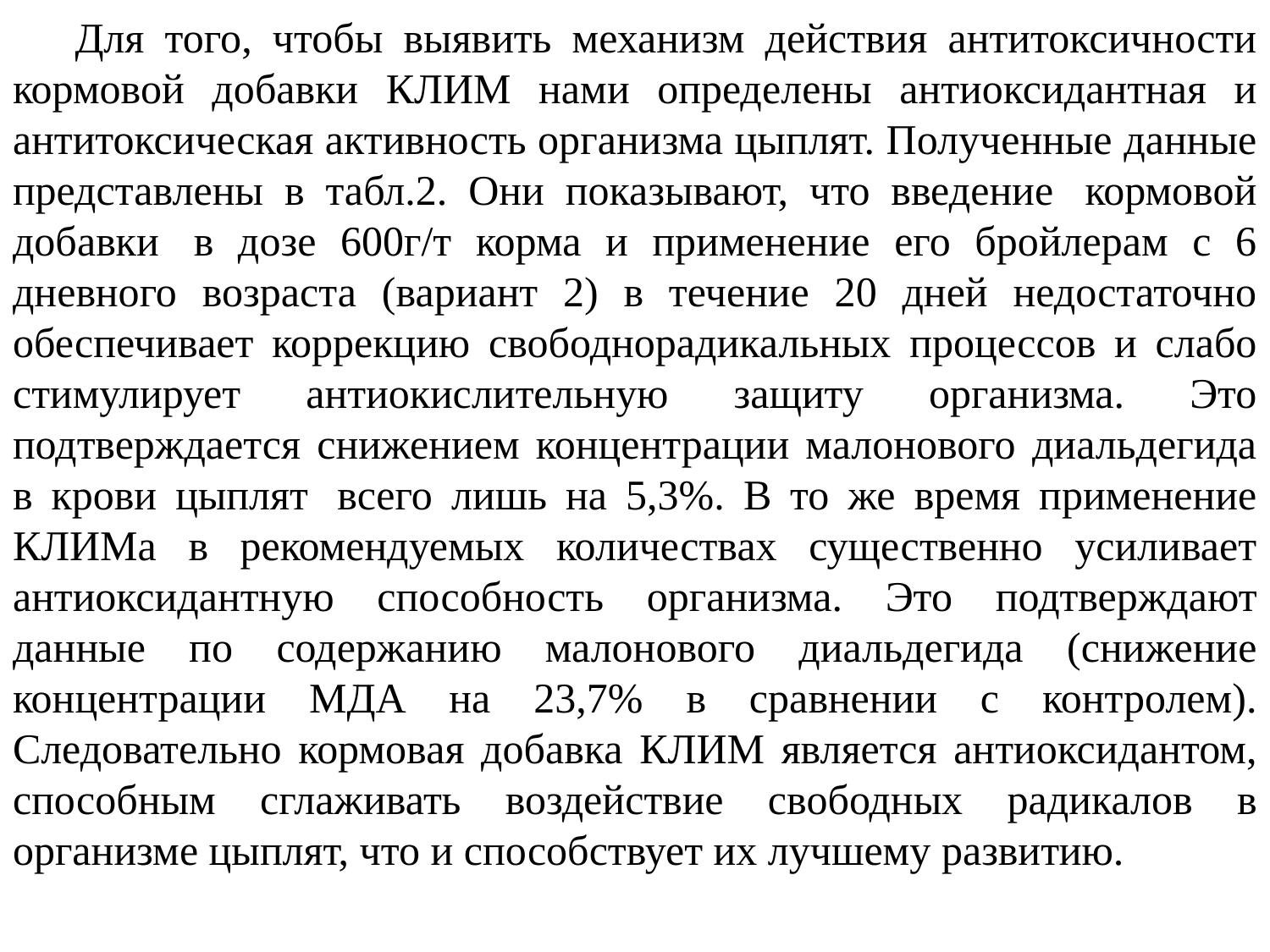

Для того, чтобы выявить механизм действия антитоксичности кормовой добавки КЛИМ нами определены антиоксидантная и антитоксическая активность организма цыплят. Полученные данные представлены в табл.2. Они показывают, что введение  кормовой добавки  в дозе 600г/т корма и применение его бройлерам с 6 дневного возраста (вариант 2) в течение 20 дней недостаточно обеспечивает коррекцию свободнорадикальных процессов и слабо стимулирует антиокислительную защиту организма. Это подтверждается снижением концентрации малонового диальдегида в крови цыплят  всего лишь на 5,3%. В то же время применение КЛИМа в рекомендуемых количествах существенно усиливает антиоксидантную способность организма. Это подтверждают данные по содержанию малонового диальдегида (снижение концентрации МДА на 23,7% в сравнении с контролем). Следовательно кормовая добавка КЛИМ является антиоксидантом, способным сглаживать воздействие свободных радикалов в организме цыплят, что и способствует их лучшему развитию.